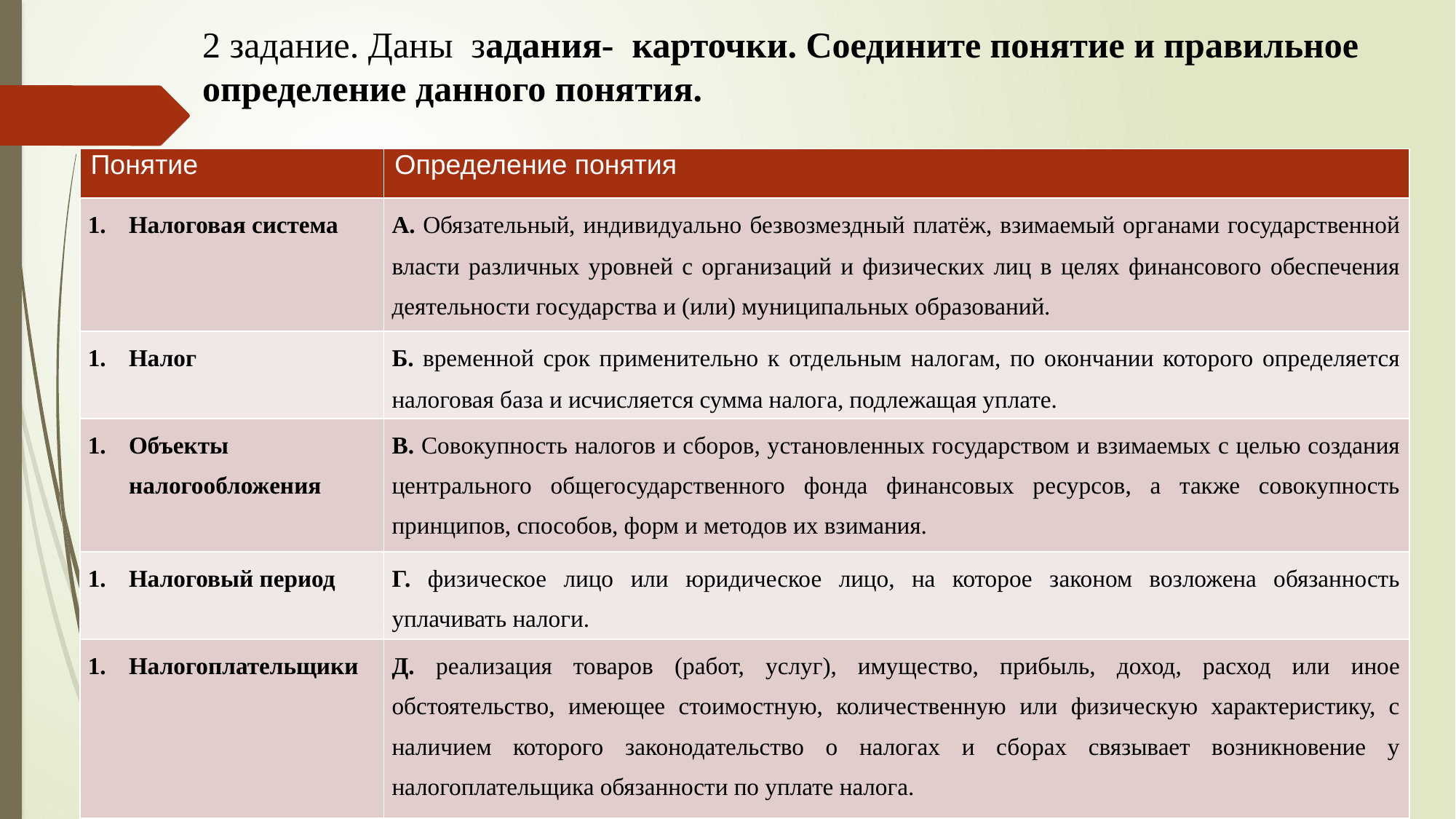

2 задание. Даны  задания-  карточки. Соедините понятие и правильное определение данного понятия.
| Понятие | Определение понятия |
| --- | --- |
| Налоговая система | А. Обязательный, индивидуально безвозмездный платёж, взимаемый органами государственной власти различных уровней с организаций и физических лиц в целях финансового обеспечения деятельности государства и (или) муниципальных образований. |
| Налог | Б. временной срок применительно к отдельным налогам, по окончании которого определяется налоговая база и исчисляется сумма налога, подлежащая уплате. |
| Объекты налогообложения | В. Совокупность налогов и сборов, установленных государством и взимаемых с целью создания центрального общегосударственного фонда финансовых ресурсов, а также совокупность принципов, способов, форм и методов их взимания. |
| Налоговый период | Г. физическое лицо или юридическое лицо, на которое законом возложена обязанность уплачивать налоги. |
| Налогоплательщики | Д. реализация товаров (работ, услуг), имущество, прибыль, доход, расход или иное обстоятельство, имеющее стоимостную, количественную или физическую характеристику, с наличием которого законодательство о налогах и сборах связывает возникновение у налогоплательщика обязанности по уплате налога. |
|  |  |